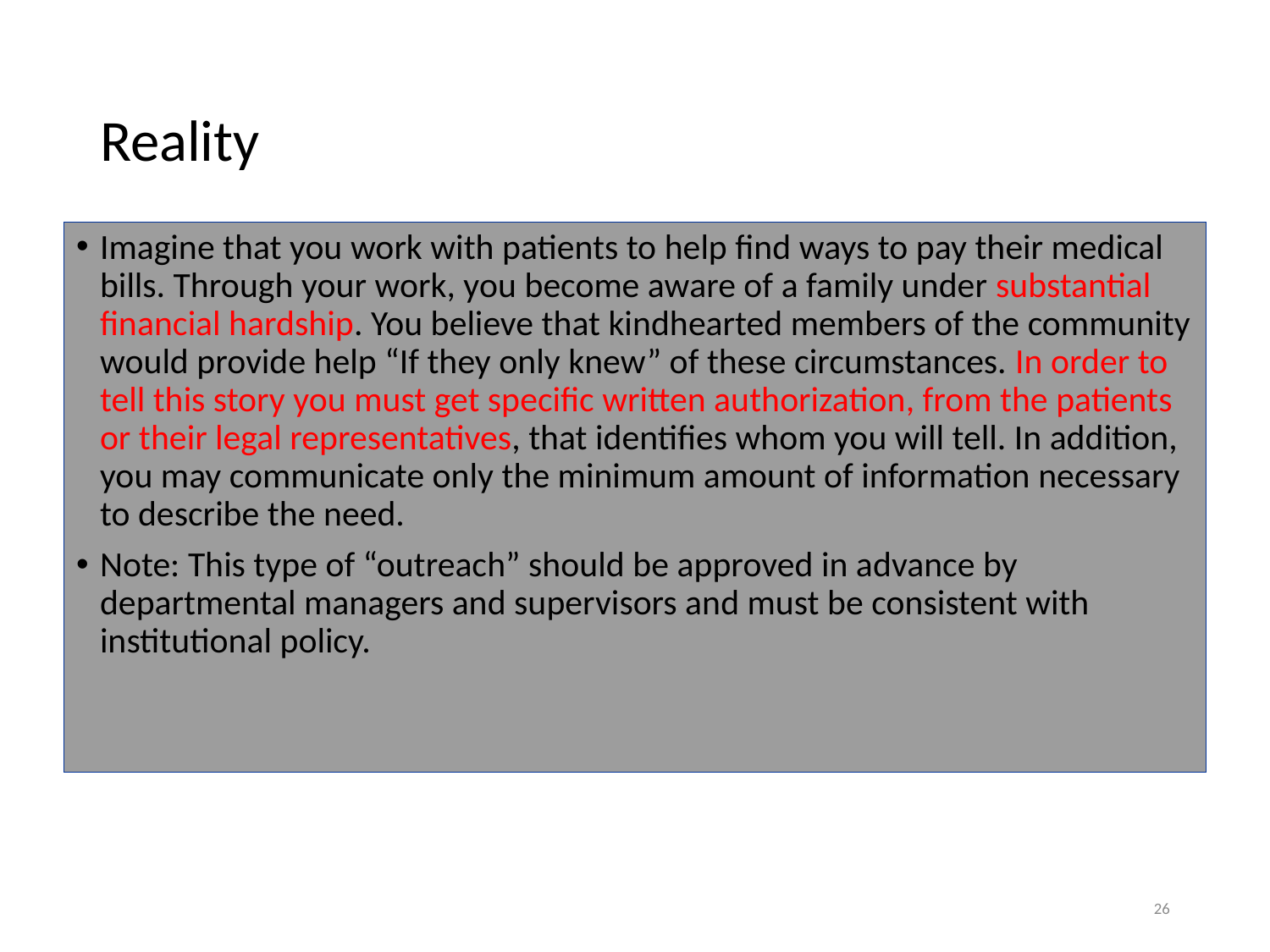

# Reality
Imagine that you work with patients to help find ways to pay their medical bills. Through your work, you become aware of a family under substantial financial hardship. You believe that kindhearted members of the community would provide help “If they only knew” of these circumstances. In order to tell this story you must get specific written authorization, from the patients or their legal representatives, that identifies whom you will tell. In addition, you may communicate only the minimum amount of information necessary to describe the need.
Note: This type of “outreach” should be approved in advance by departmental managers and supervisors and must be consistent with institutional policy.
26